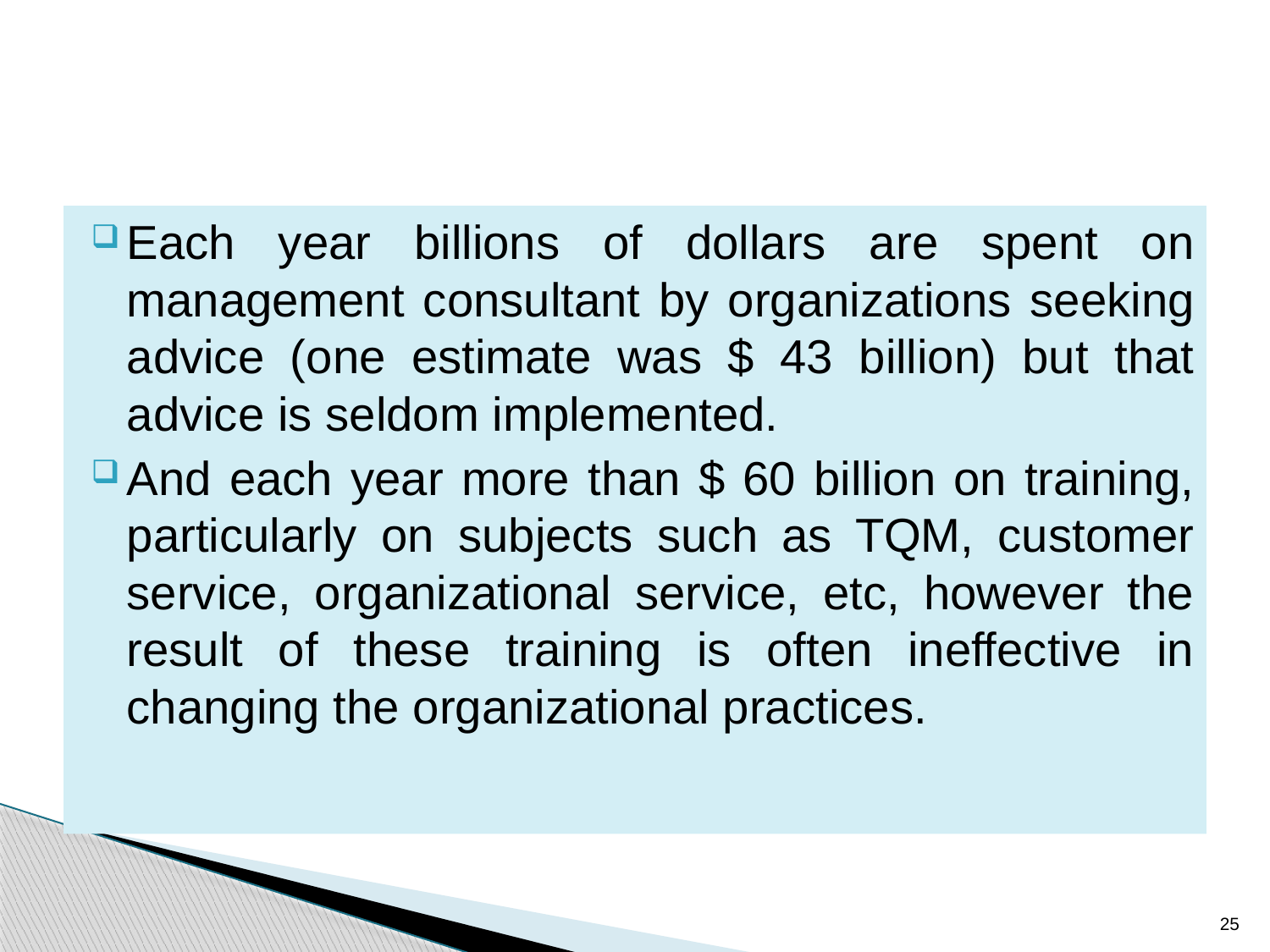

#
Each year billions of dollars are spent on management consultant by organizations seeking advice (one estimate was $ 43 billion) but that advice is seldom implemented.
And each year more than $ 60 billion on training, particularly on subjects such as TQM, customer service, organizational service, etc, however the result of these training is often ineffective in changing the organizational practices.
25